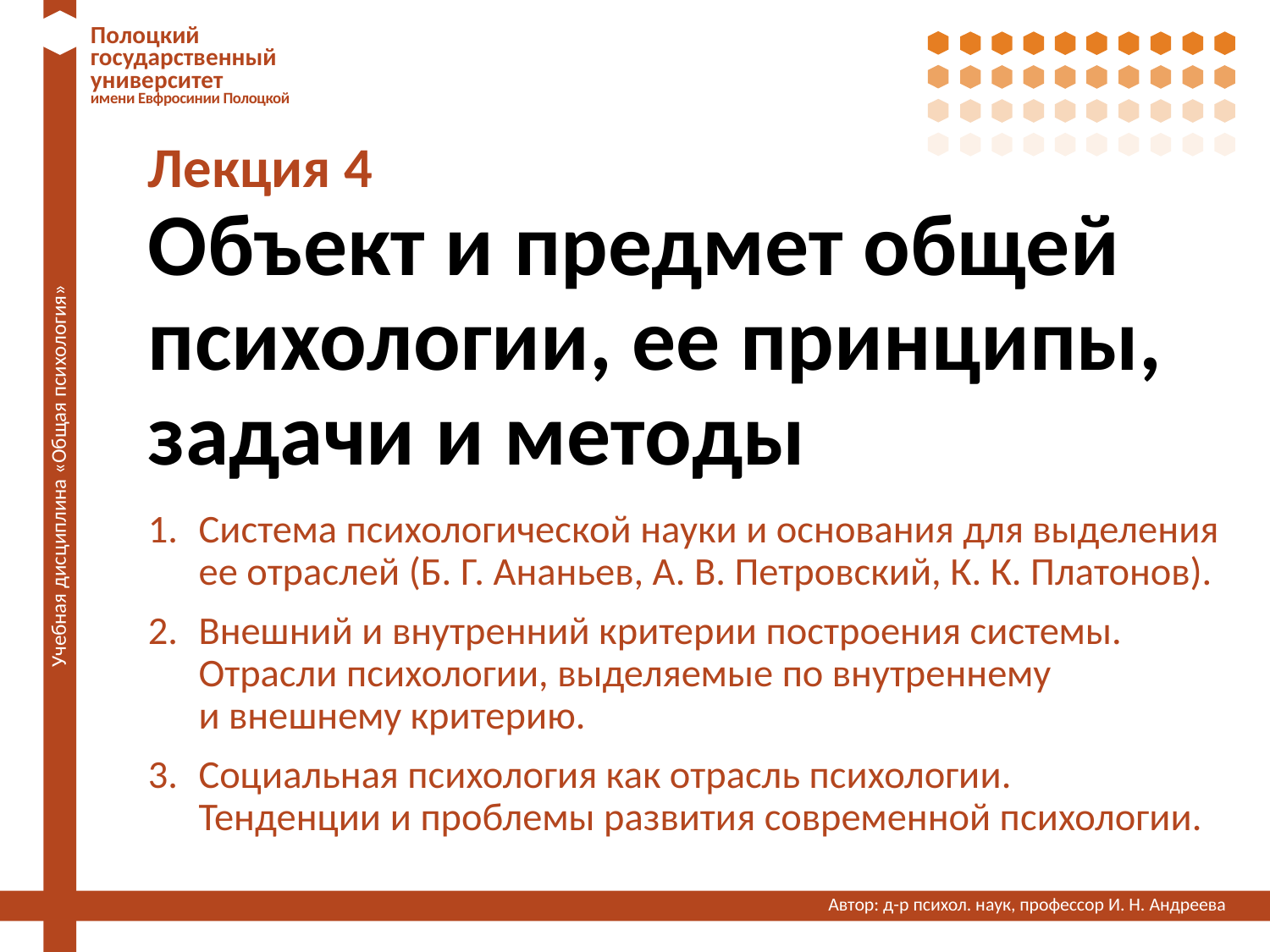

# Лекция 4 Объект и предмет общей психологии, ее принципы, задачи и методы

Система психологической науки и основания для выделения ее отраслей (Б. Г. Ананьев, А. В. Петровский, К. К. Платонов).
Внешний и внутренний критерии построения системы. Отрасли психологии, выделяемые по внутреннему
и внешнему критерию.
Социальная психология как отрасль психологии.
Тенденции и проблемы развития современной психологии.